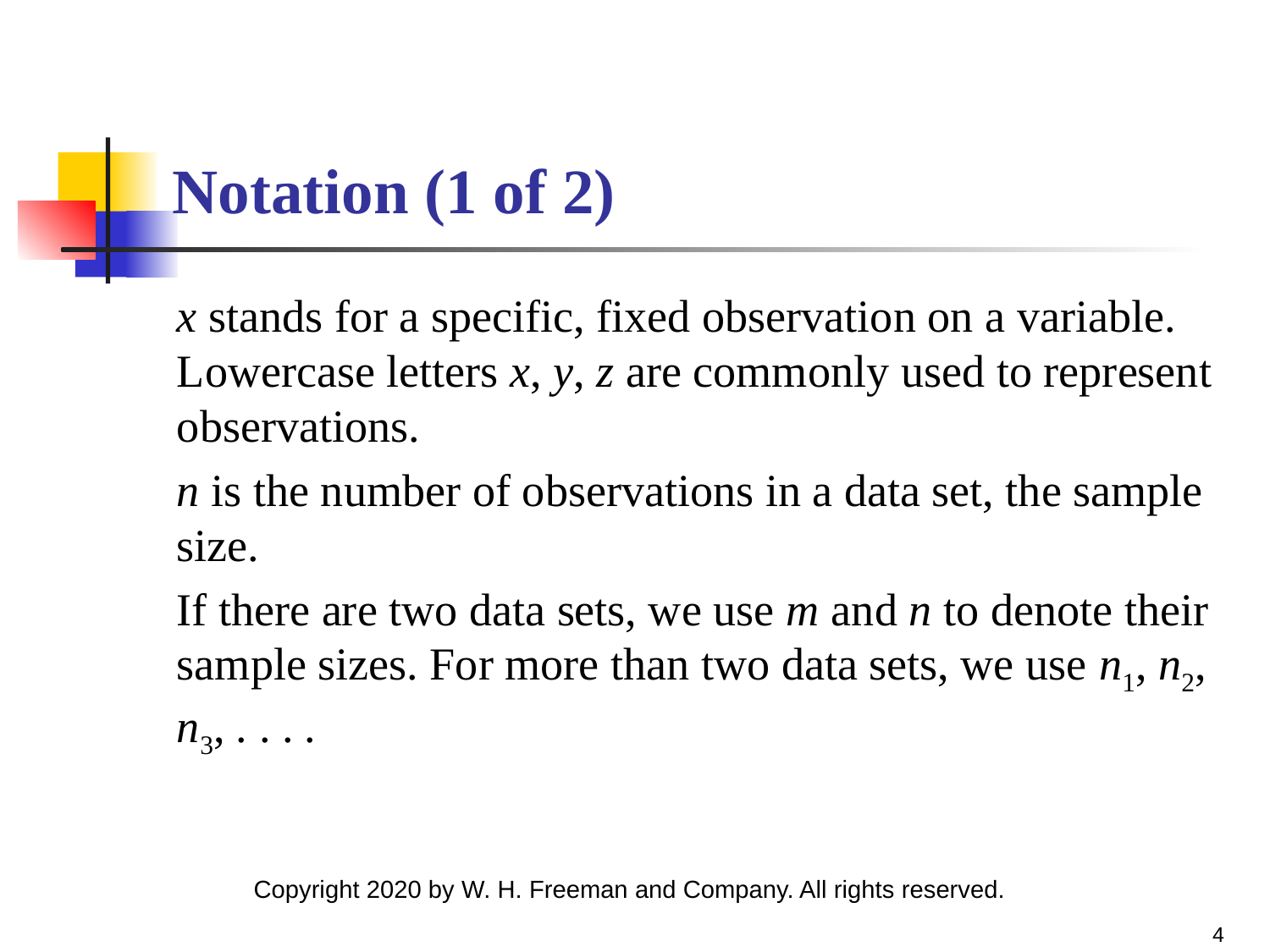

# Notation (1 of 2)
x stands for a specific, fixed observation on a variable. Lowercase letters x, y, z are commonly used to represent observations.
n is the number of observations in a data set, the sample size.
If there are two data sets, we use m and n to denote their sample sizes. For more than two data sets, we use n1, n2, n3, . . . .